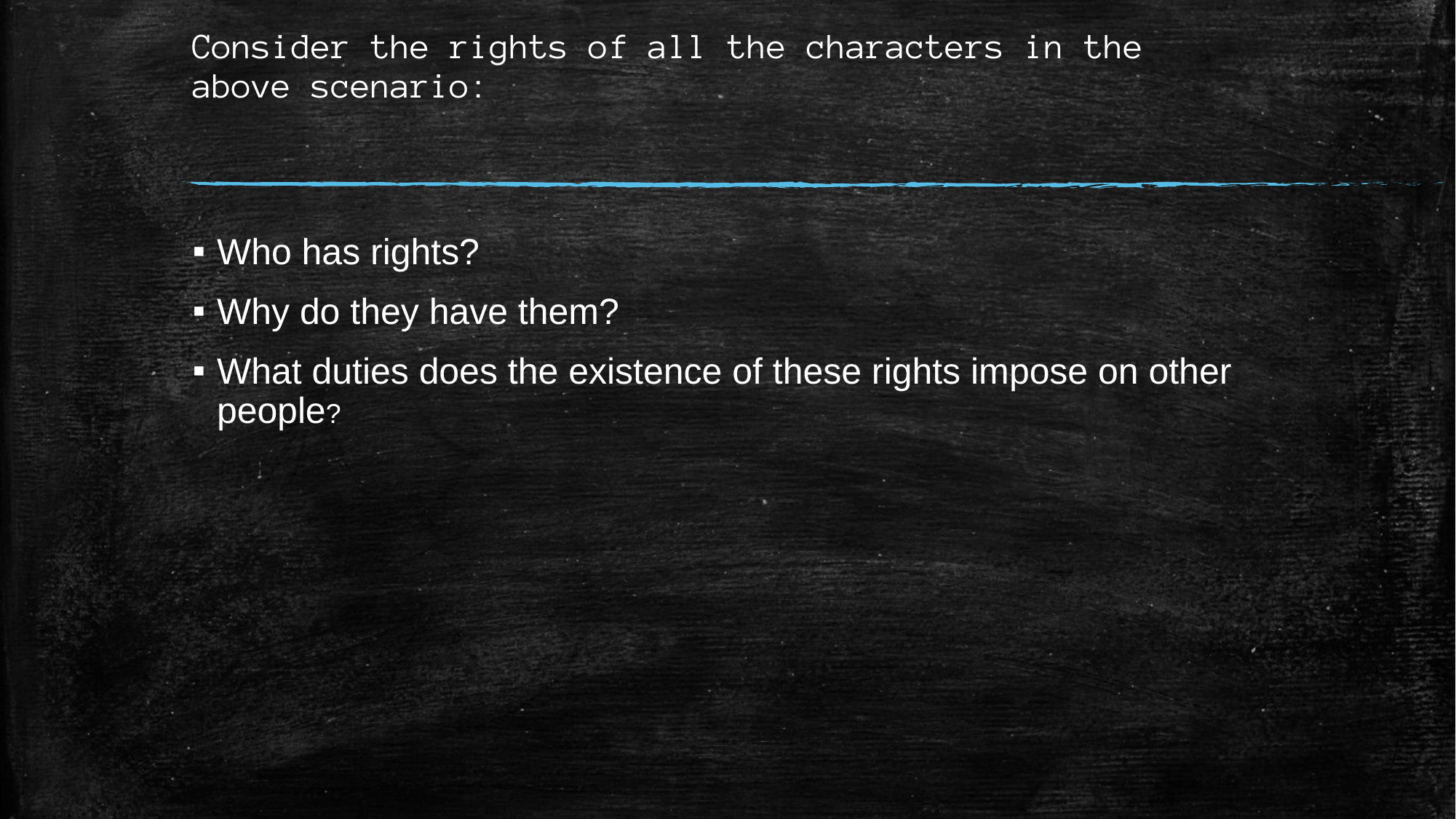

# Consider the rights of all the characters in the above scenario:
Who has rights?
Why do they have them?
What duties does the existence of these rights impose on other people?